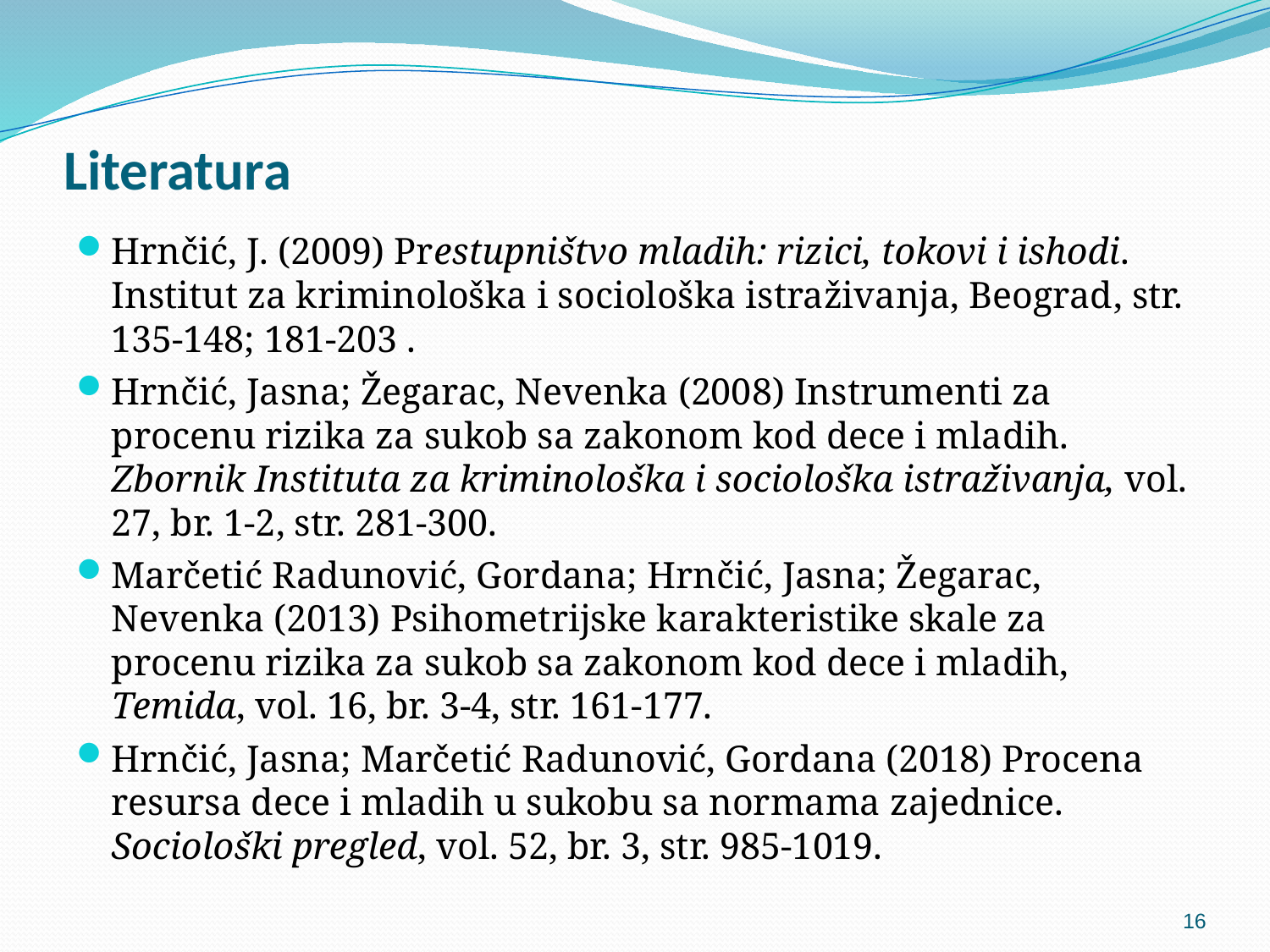

# Literatura
Hrnčić, J. (2009) Prestupništvo mladih: rizici, tokovi i ishodi. Institut za kriminološka i sociološka istraživanja, Beograd, str. 135-148; 181-203 .
Hrnčić, Jasna; Žegarac, Nevenka (2008) Instrumenti za procenu rizika za sukob sa zakonom kod dece i mladih. Zbornik Instituta za kriminološka i sociološka istraživanja, vol. 27, br. 1-2, str. 281-300.
Marčetić Radunović, Gordana; Hrnčić, Jasna; Žegarac, Nevenka (2013) Psihometrijske karakteristike skale za procenu rizika za sukob sa zakonom kod dece i mladih, Temida, vol. 16, br. 3-4, str. 161-177.
Hrnčić, Jasna; Marčetić Radunović, Gordana (2018) Procena resursa dece i mladih u sukobu sa normama zajednice. Sociološki pregled, vol. 52, br. 3, str. 985-1019.

16